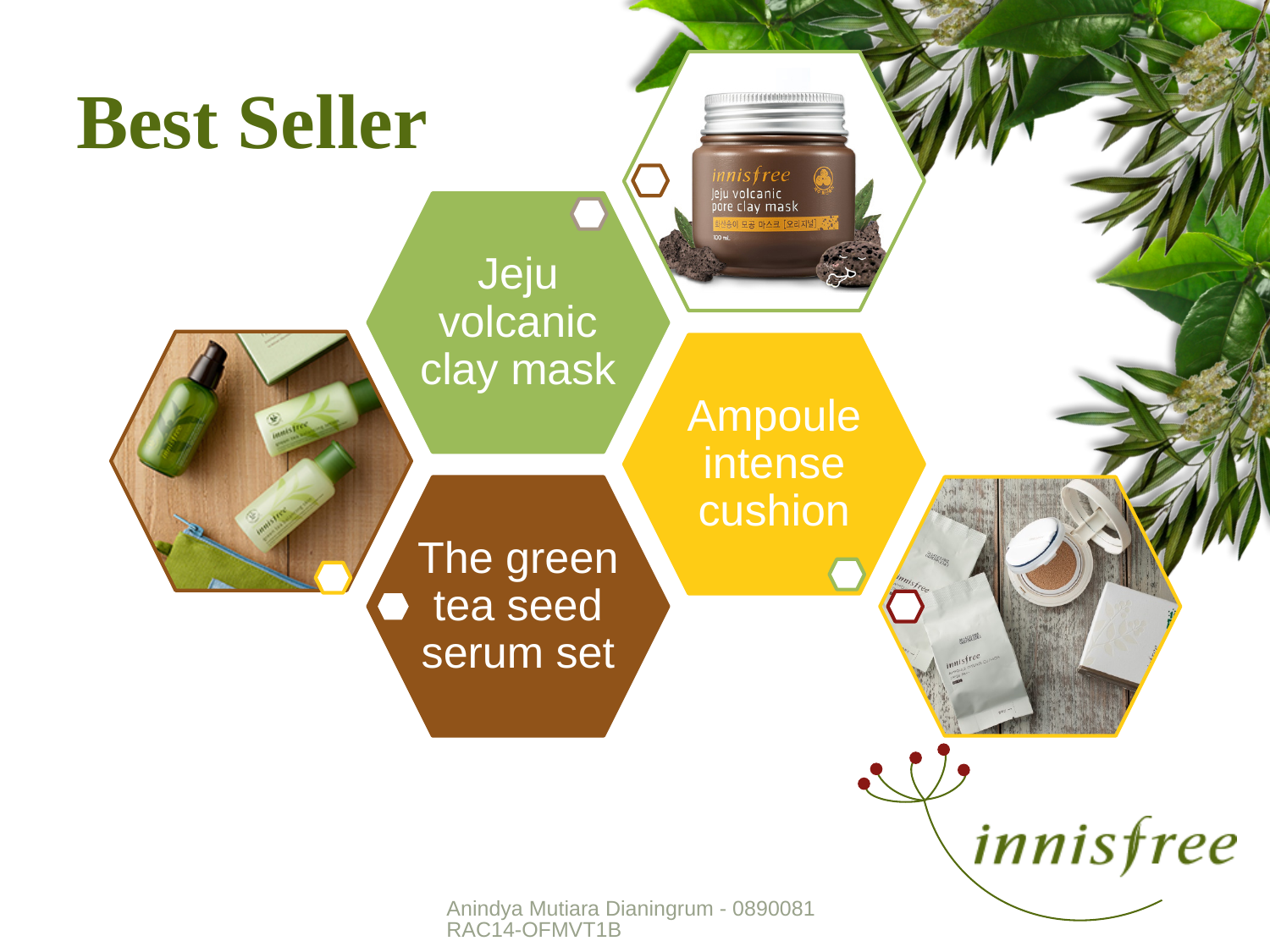

# Best Seller
The green tea seed serum set
Ampoule intense cushion
Jeju volcanic clay mask
Anindya Mutiara Dianingrum - 0890081 RAC14-OFMVT1B